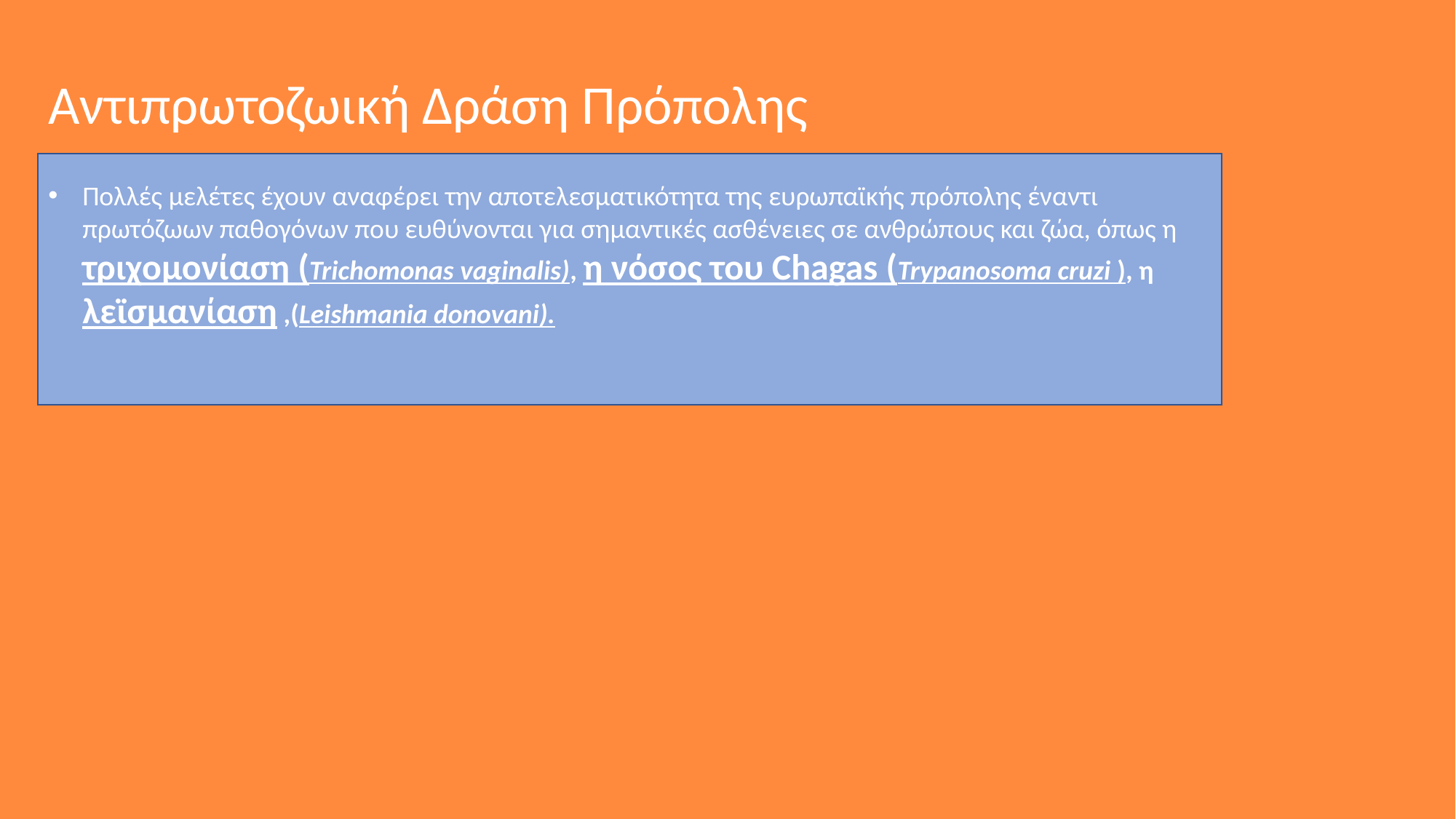

Αντιπρωτοζωική Δράση Πρόπολης

Πολλές μελέτες έχουν αναφέρει την αποτελεσματικότητα της ευρωπαϊκής πρόπολης έναντι πρωτόζωων παθογόνων που ευθύνονται για σημαντικές ασθένειες σε ανθρώπους και ζώα, όπως η τριχομονίαση (Trichomonas vaginalis), η νόσος του Chagas (Trypanosoma cruzi ), η λεϊσμανίαση ,(Leishmania donovani).